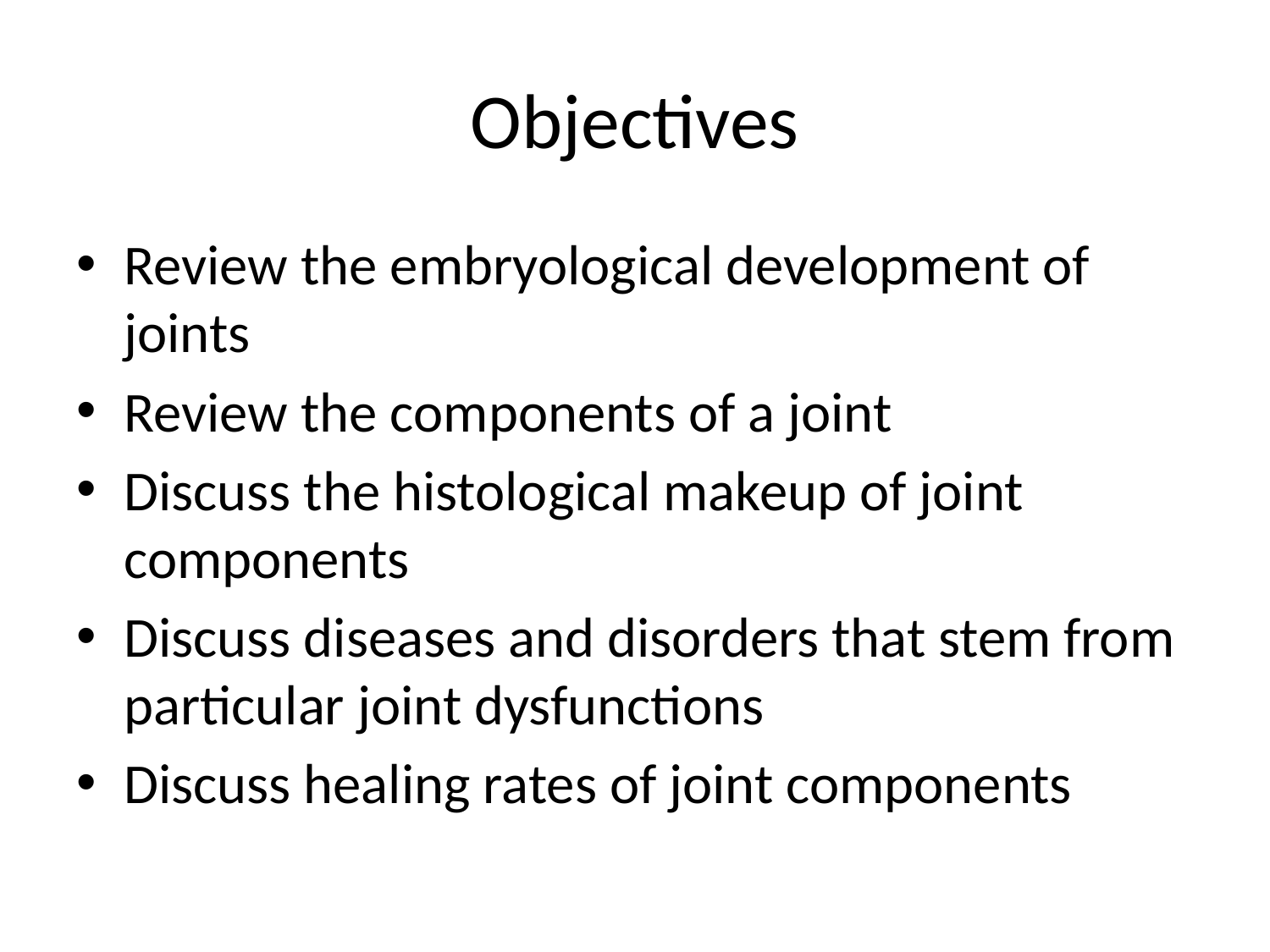

# Objectives
Review the embryological development of joints
Review the components of a joint
Discuss the histological makeup of joint components
Discuss diseases and disorders that stem from particular joint dysfunctions
Discuss healing rates of joint components